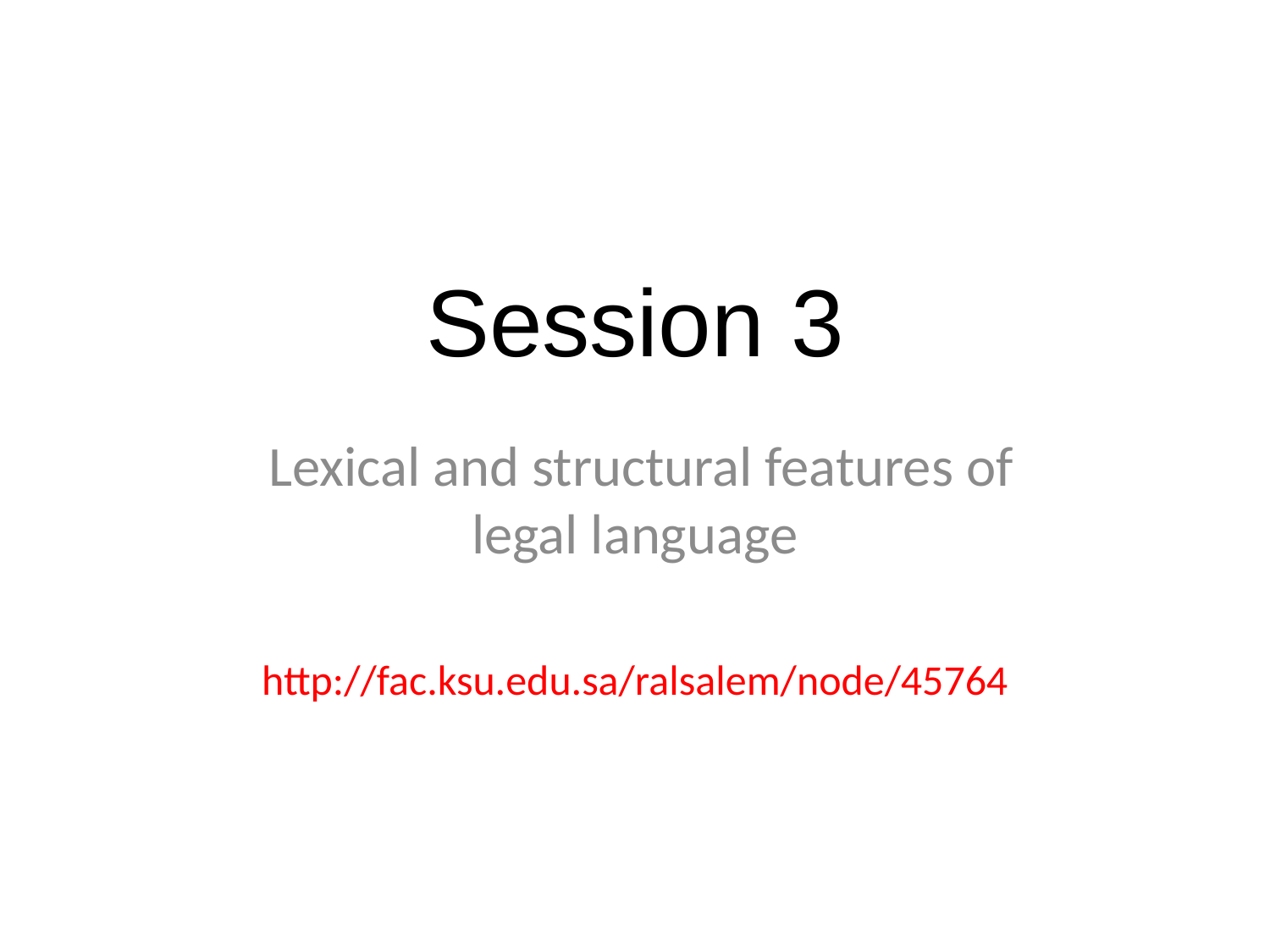

# Session 3
 Lexical and structural features of legal language

http://fac.ksu.edu.sa/ralsalem/node/45764